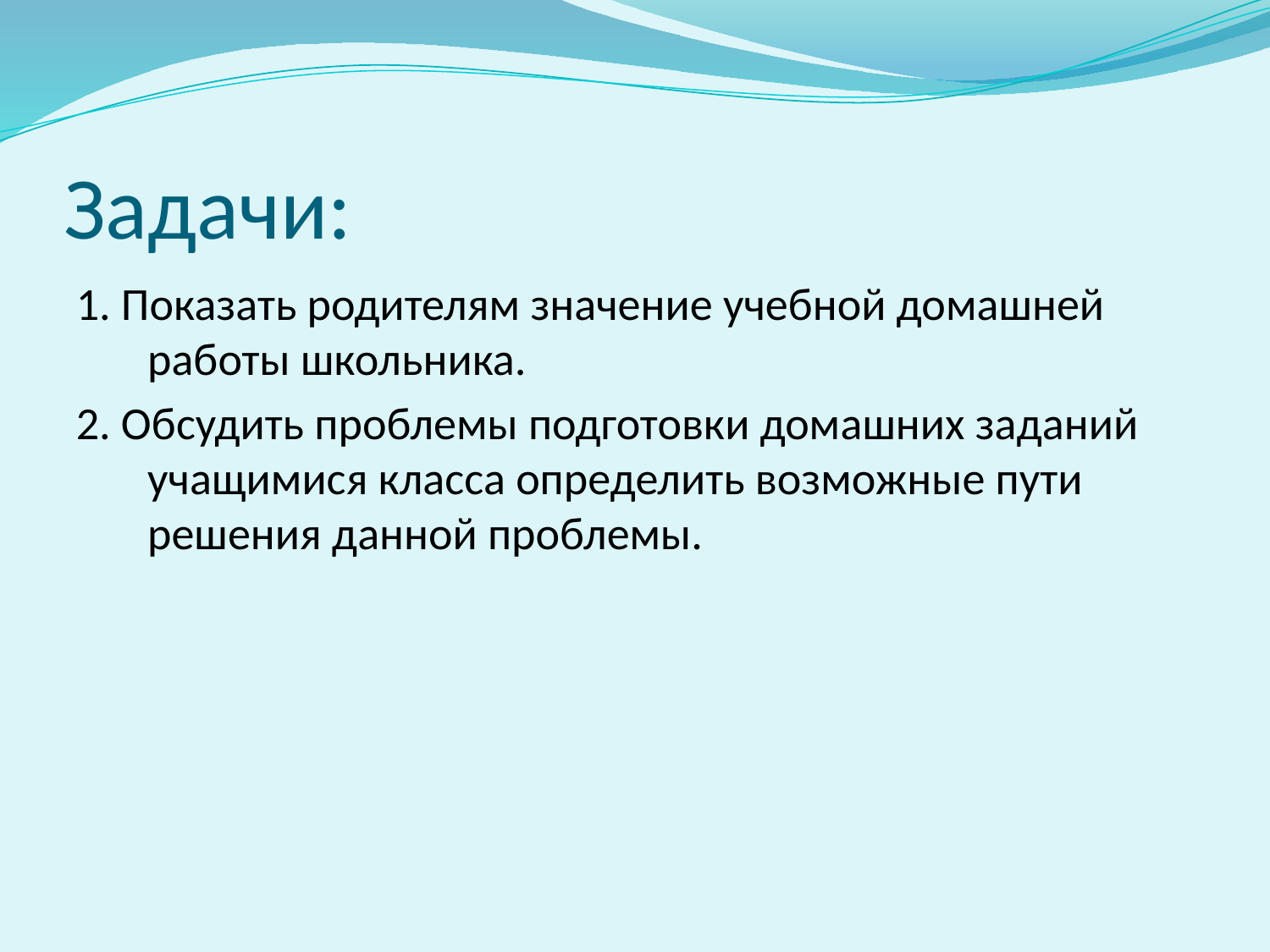

# Задачи:
1. Показать родителям значение учебной домашней работы школьника.
2. Обсудить проблемы подготовки домашних заданий учащимися класса определить возможные пути решения данной проблемы.